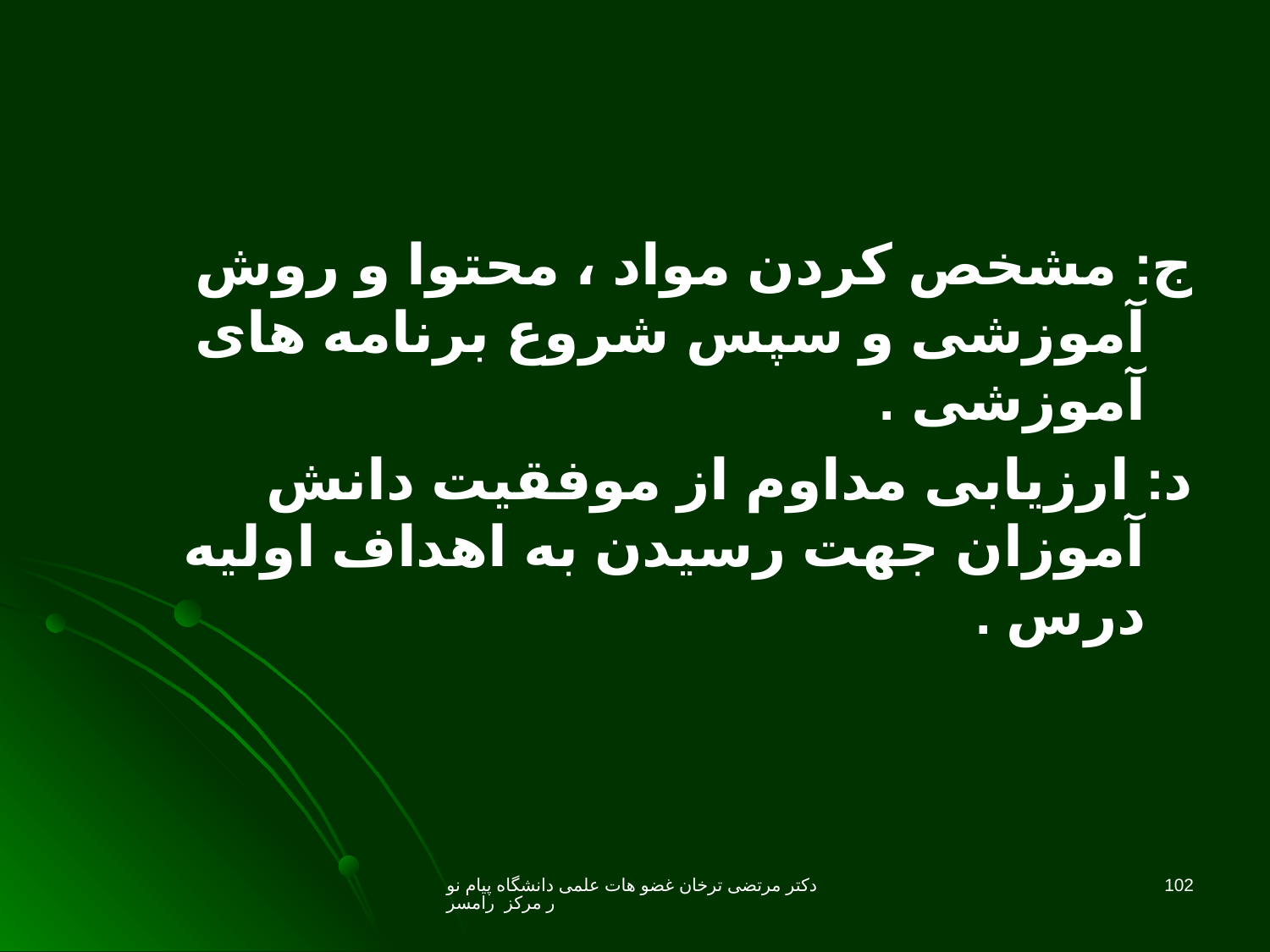

ج: مشخص کردن مواد ، محتوا و روش آموزشی و سپس شروع برنامه های آموزشی .
د: ارزیابی مداوم از موفقیت دانش آموزان جهت رسیدن به اهداف اولیه درس .
دکتر مرتضی ترخان غضو هات علمی دانشگاه پیام نور مرکز رامسر
102